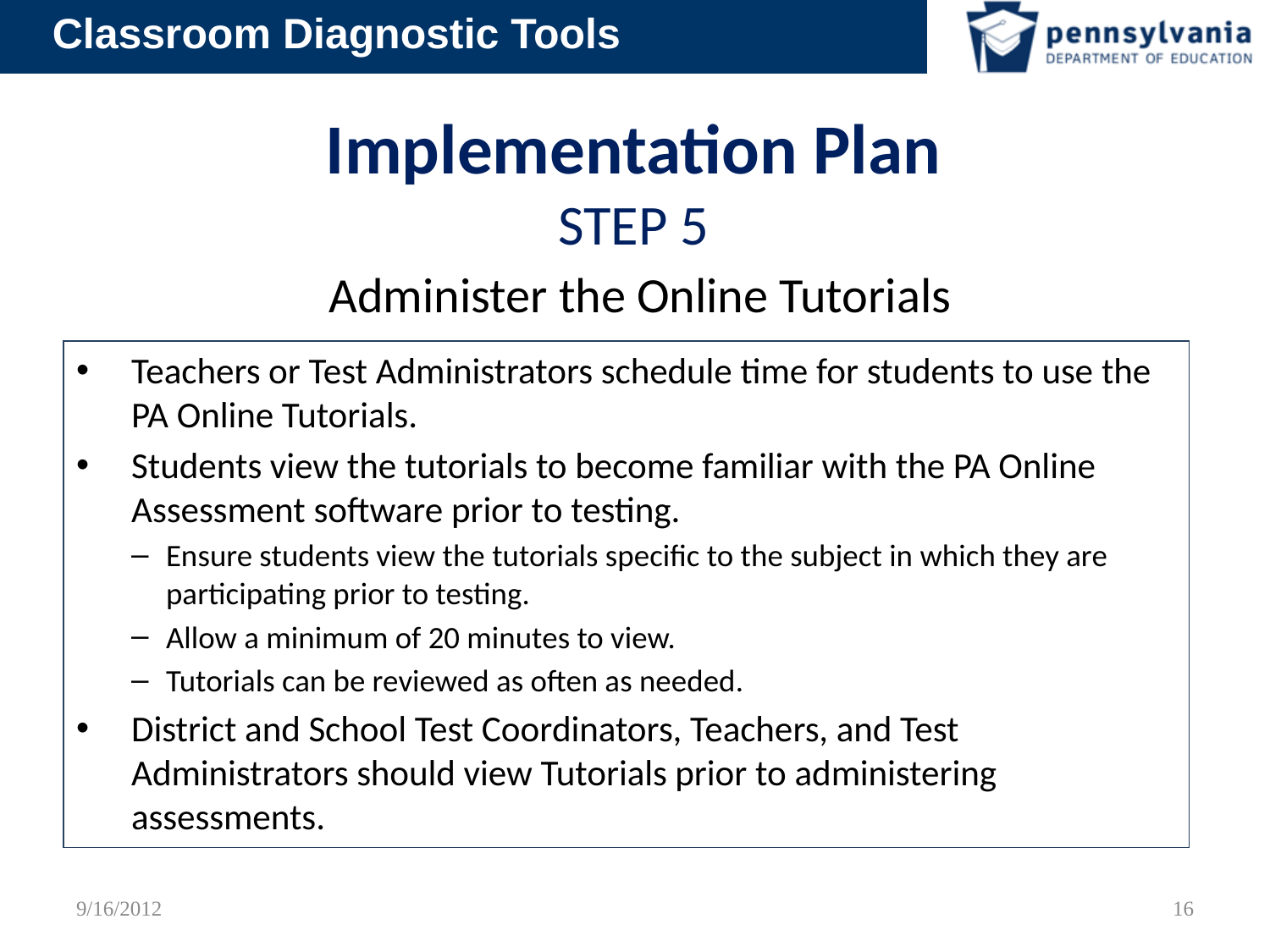

# Implementation Plan STEP 5 Administer the Online Tutorials
Teachers or Test Administrators schedule time for students to use the PA Online Tutorials.
Students view the tutorials to become familiar with the PA Online Assessment software prior to testing.
Ensure students view the tutorials specific to the subject in which they are participating prior to testing.
Allow a minimum of 20 minutes to view.
Tutorials can be reviewed as often as needed.
District and School Test Coordinators, Teachers, and Test Administrators should view Tutorials prior to administering assessments.

9/16/2012
16